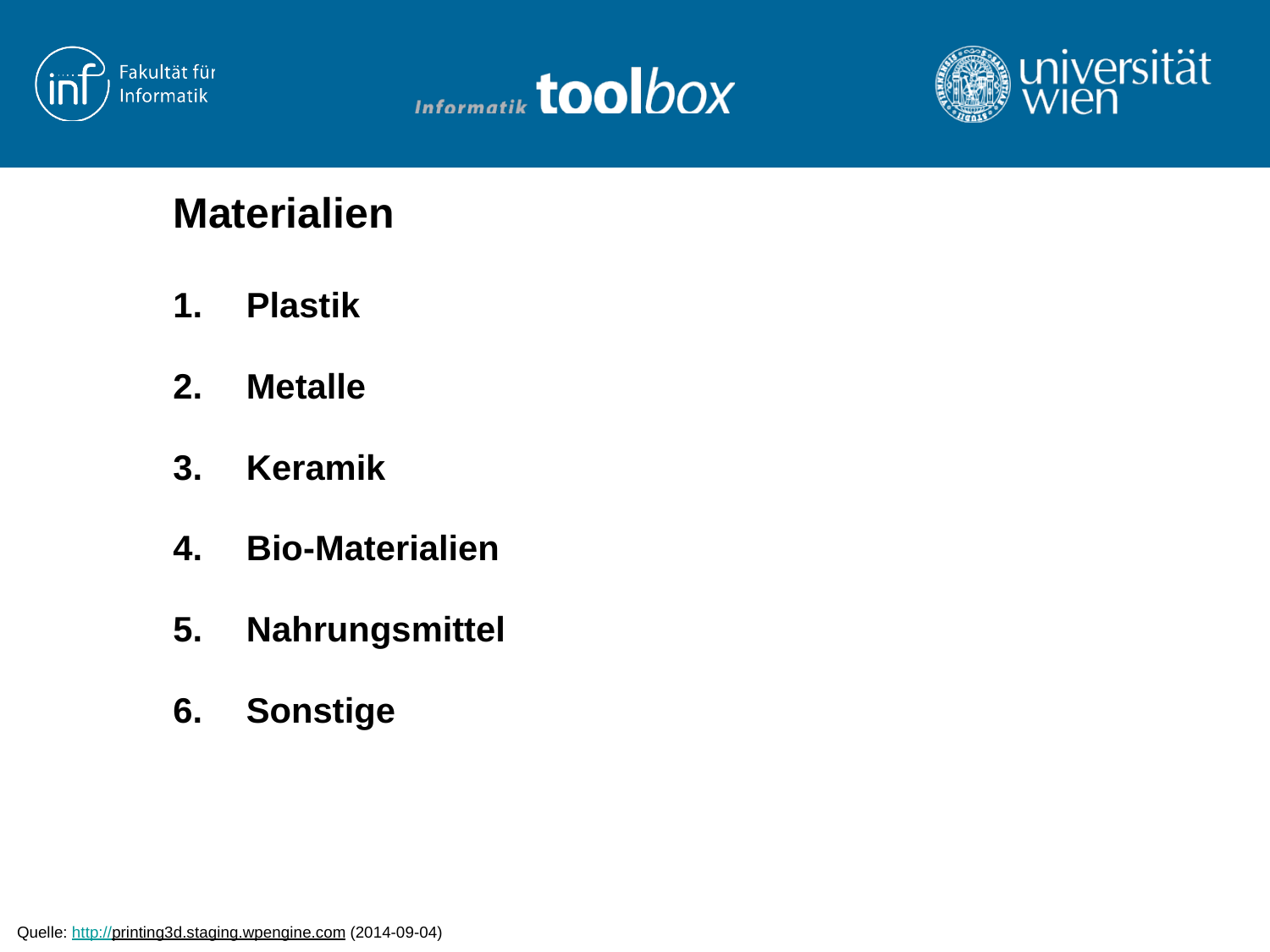

# Materialien
 Plastik
 Metalle
 Keramik
 Bio-Materialien
 Nahrungsmittel
 Sonstige
Quelle: http://printing3d.staging.wpengine.com (2014-09-04)